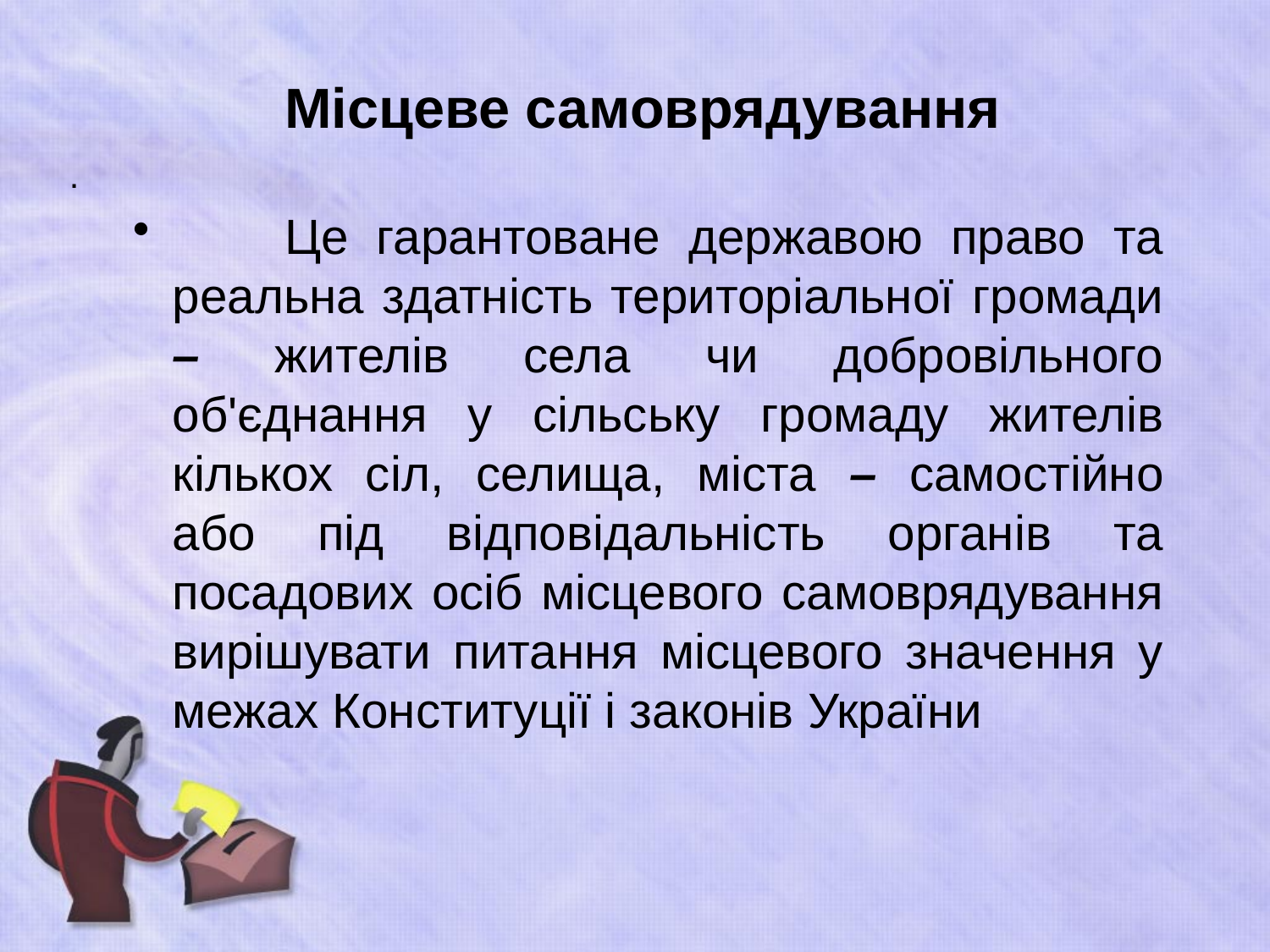

# Місцеве самоврядування
.
    Це гарантоване державою право та реальна здатність територіальної громади – жителів села чи добровільного об'єднання у сільську громаду жителів кількох сіл, селища, міста – самостійно або під відповідальність органів та посадових осіб місцевого самоврядування вирішувати питання місцевого значення у межах Конституції і законів України